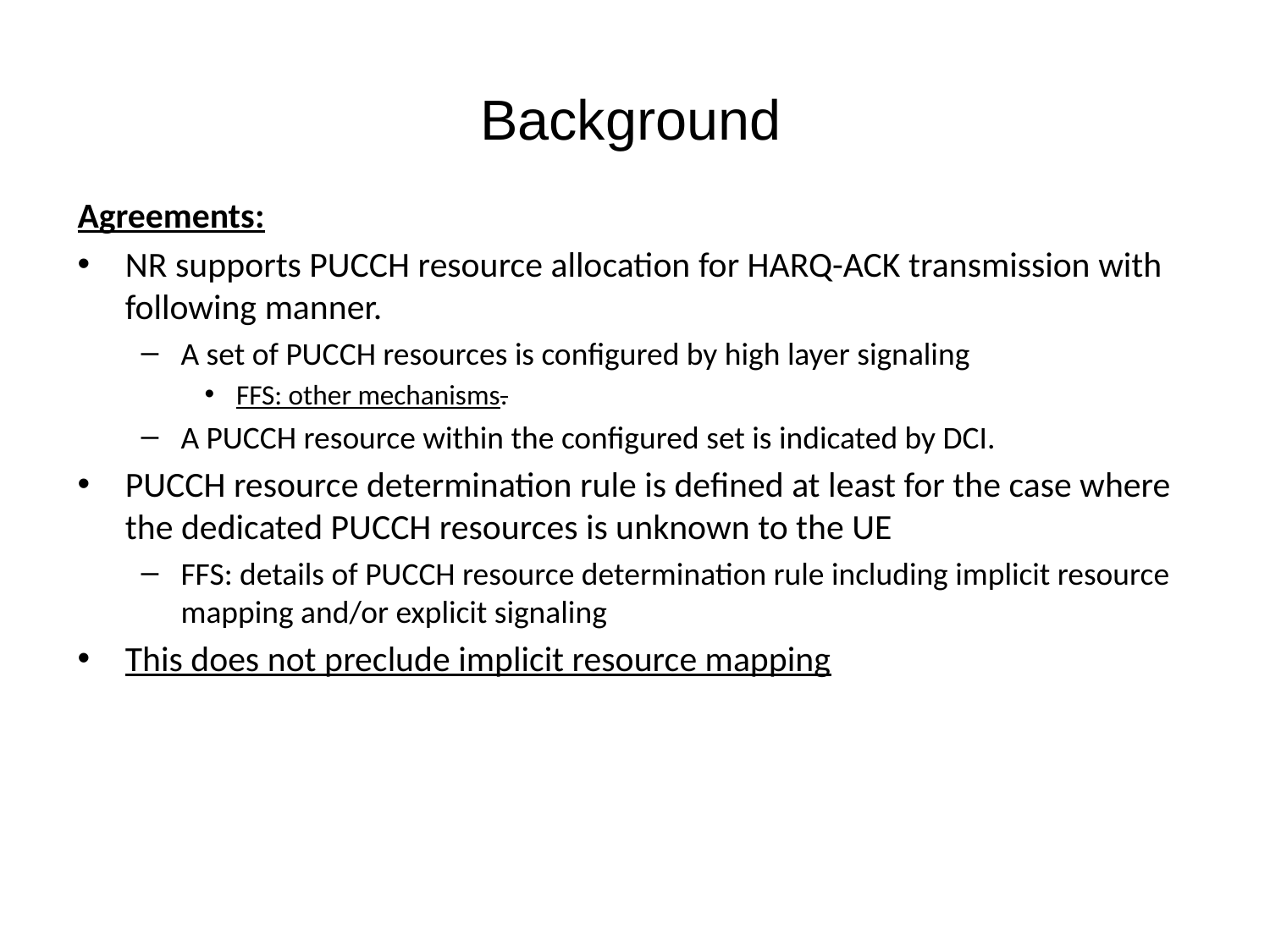

Background
Agreements:
NR supports PUCCH resource allocation for HARQ-ACK transmission with following manner.
A set of PUCCH resources is configured by high layer signaling
FFS: other mechanisms.
A PUCCH resource within the configured set is indicated by DCI.
PUCCH resource determination rule is defined at least for the case where the dedicated PUCCH resources is unknown to the UE
FFS: details of PUCCH resource determination rule including implicit resource mapping and/or explicit signaling
This does not preclude implicit resource mapping